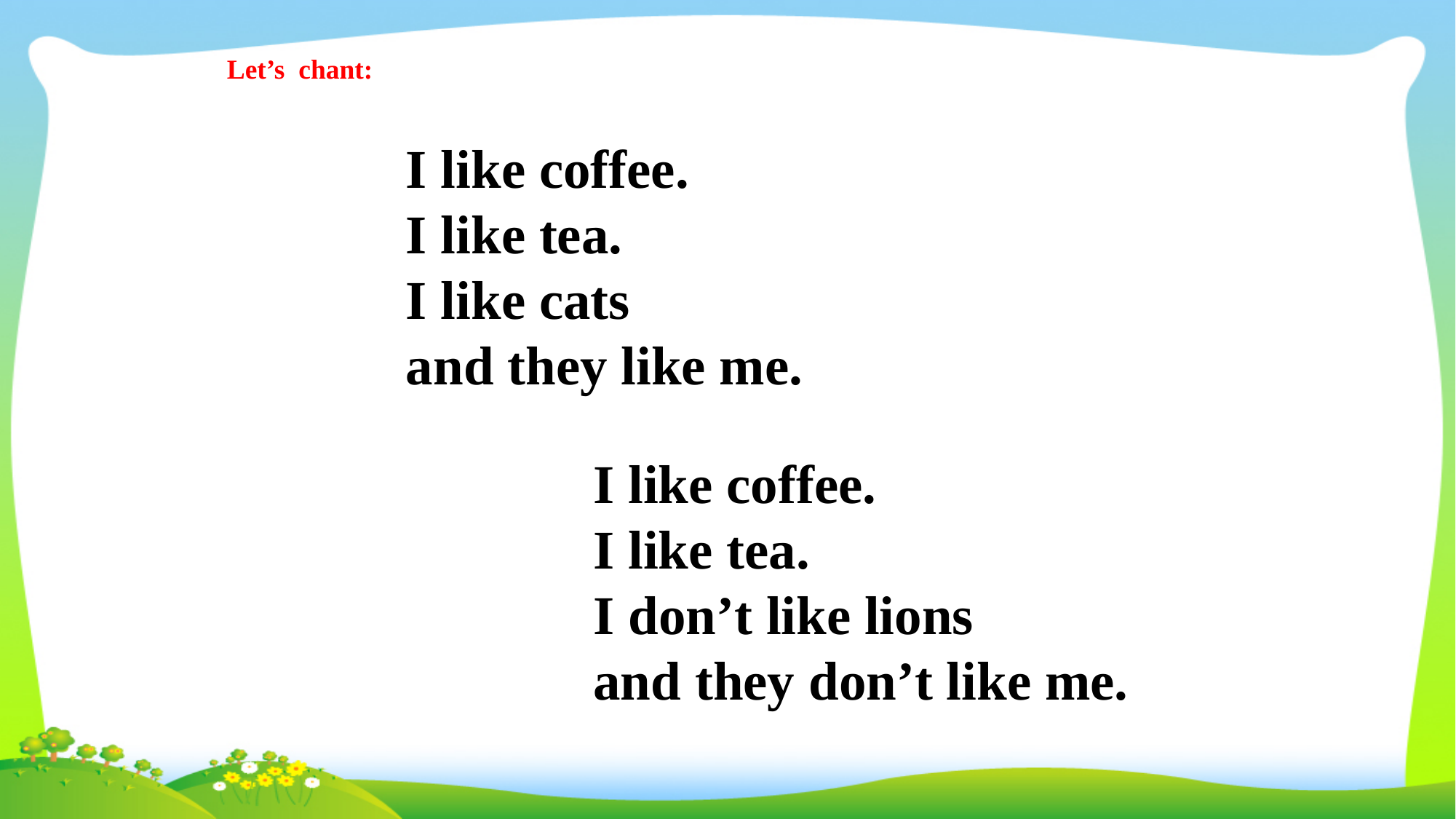

Let’s  chant:
I like coffee.
I like tea.
I like cats
and they like me.

I like coffee.
I like tea.
I don’t like lions
and they don’t like me.